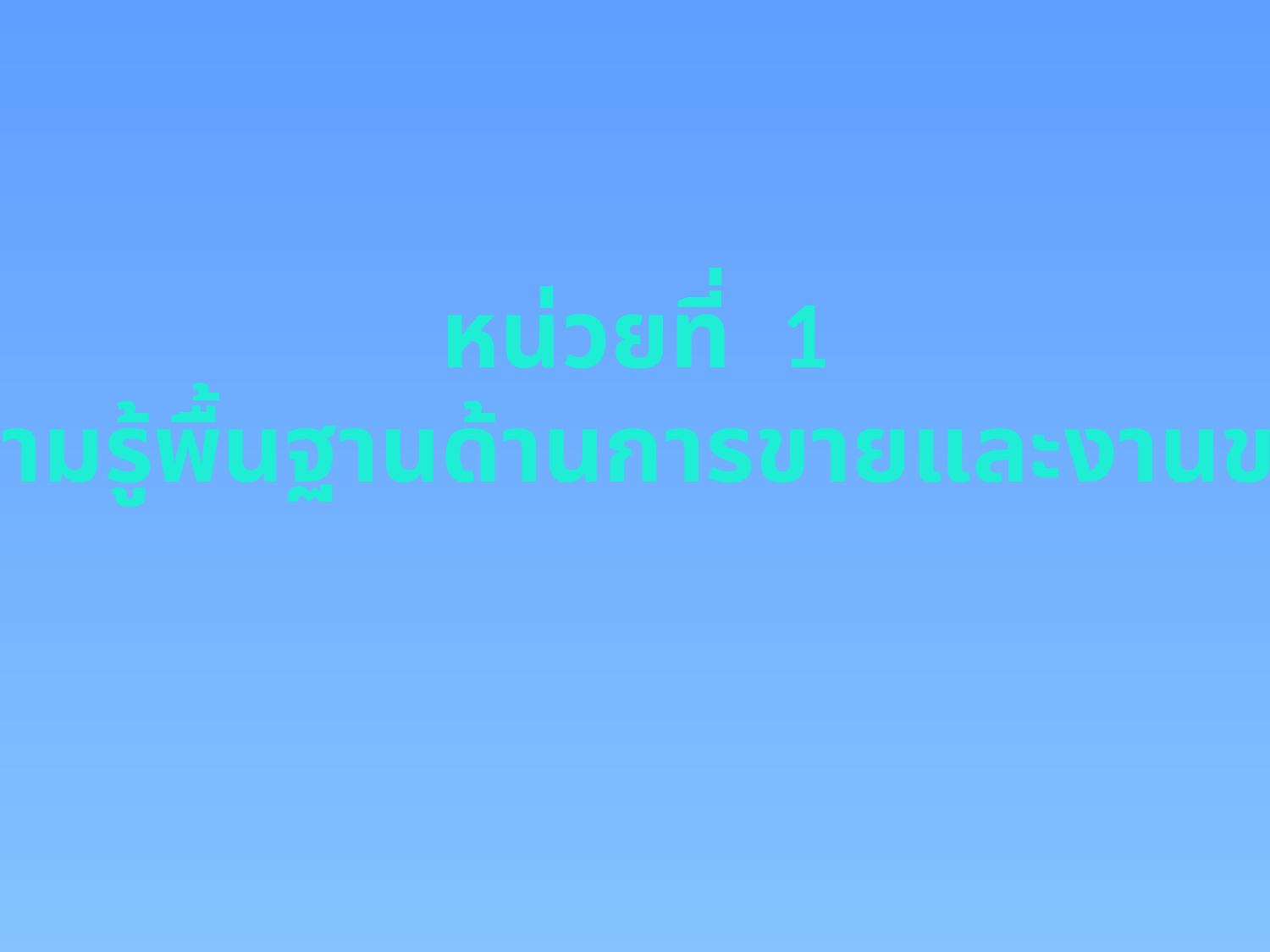

หน่วยที่  1
ความรู้พื้นฐานด้านการขายและงานขาย